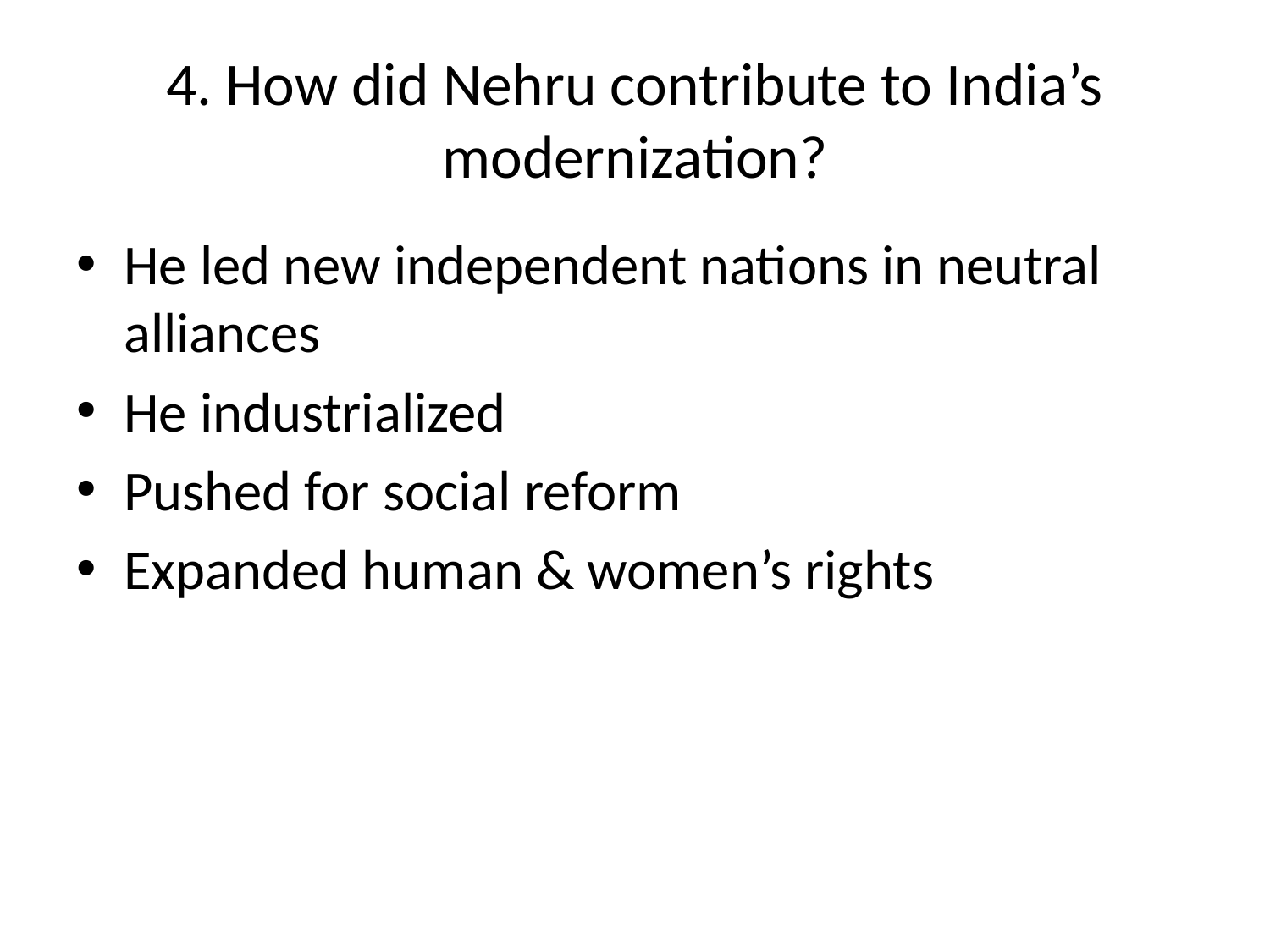

# 4. How did Nehru contribute to India’s modernization?
He led new independent nations in neutral alliances
He industrialized
Pushed for social reform
Expanded human & women’s rights